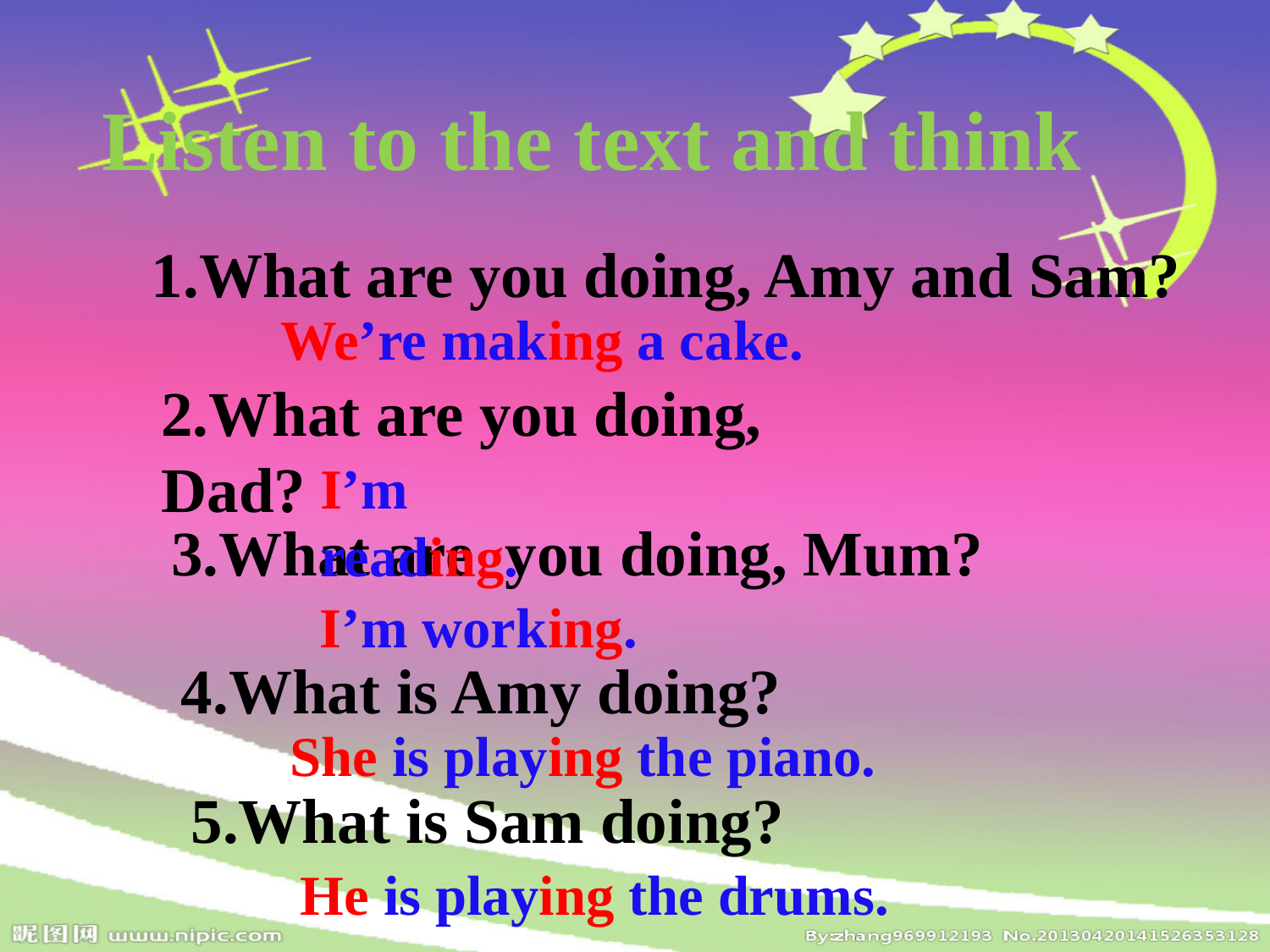

Listen to the text and think
1.What are you doing, Amy and Sam?
We’re making a cake.
2.What are you doing, Dad?
I’m reading.
3.What are  you doing, Mum?
I’m working.
4.What is Amy doing?
She is playing the piano.
5.What is Sam doing?
He is playing the drums.